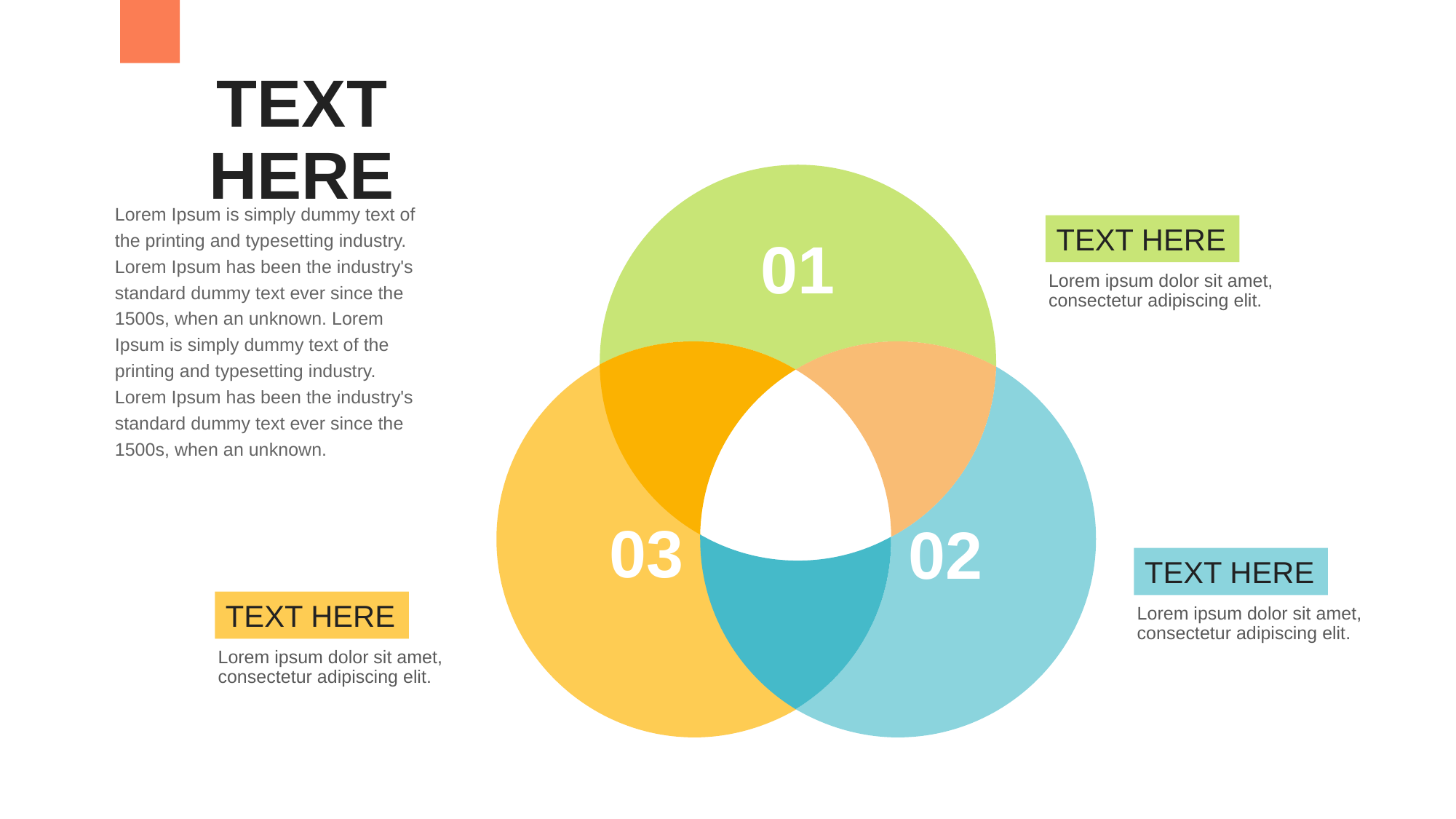

TEXT HERE
01
Lorem Ipsum is simply dummy text of the printing and typesetting industry. Lorem Ipsum has been the industry's standard dummy text ever since the 1500s, when an unknown. Lorem Ipsum is simply dummy text of the printing and typesetting industry. Lorem Ipsum has been the industry's standard dummy text ever since the 1500s, when an unknown.
TEXT HERE
Lorem ipsum dolor sit amet, consectetur adipiscing elit.

03
02

TEXT HERE
TEXT HERE
Lorem ipsum dolor sit amet, consectetur adipiscing elit.
Lorem ipsum dolor sit amet, consectetur adipiscing elit.